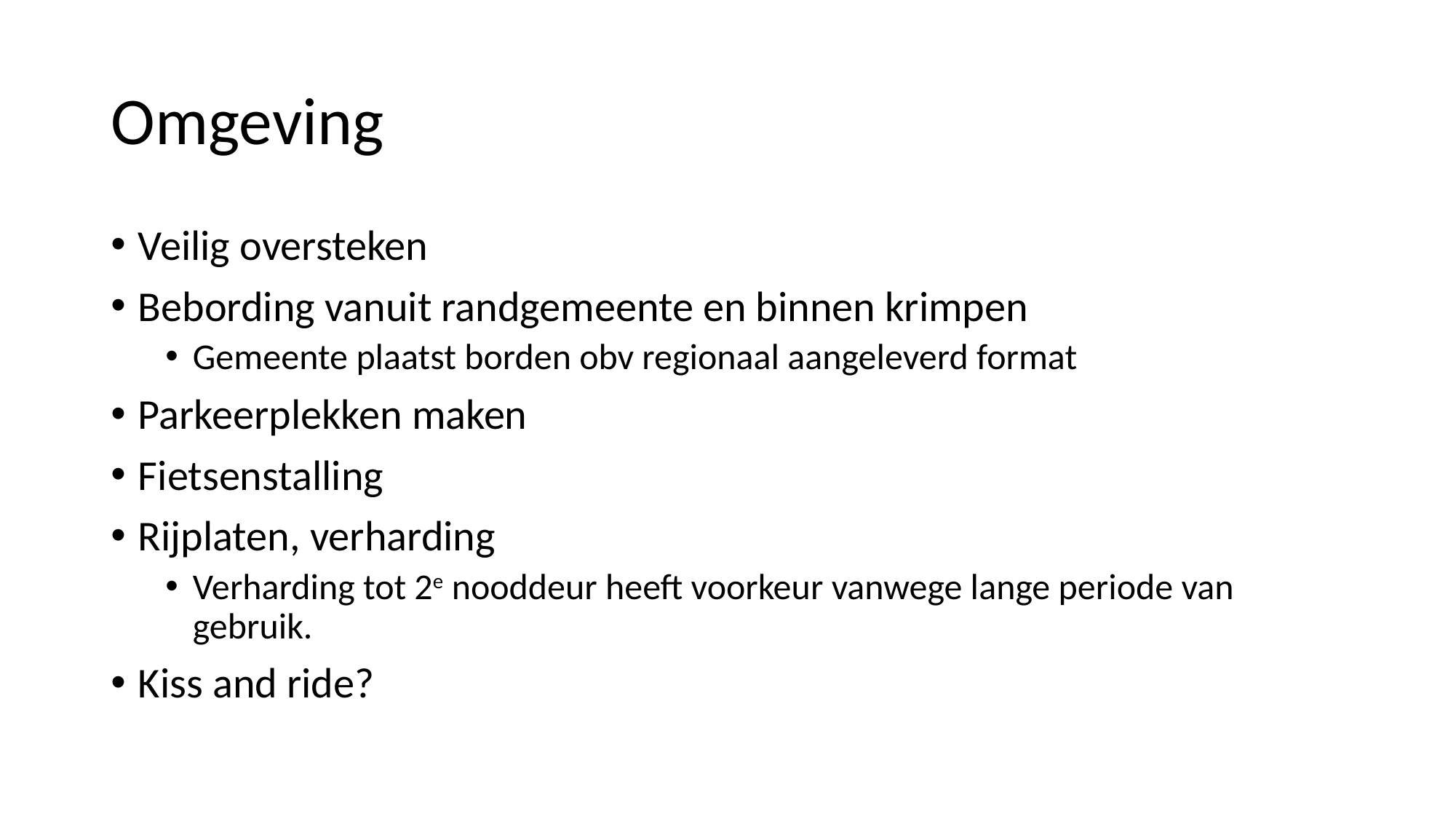

# Omgeving
Veilig oversteken
Bebording vanuit randgemeente en binnen krimpen
Gemeente plaatst borden obv regionaal aangeleverd format
Parkeerplekken maken
Fietsenstalling
Rijplaten, verharding
Verharding tot 2e nooddeur heeft voorkeur vanwege lange periode van gebruik.
Kiss and ride?